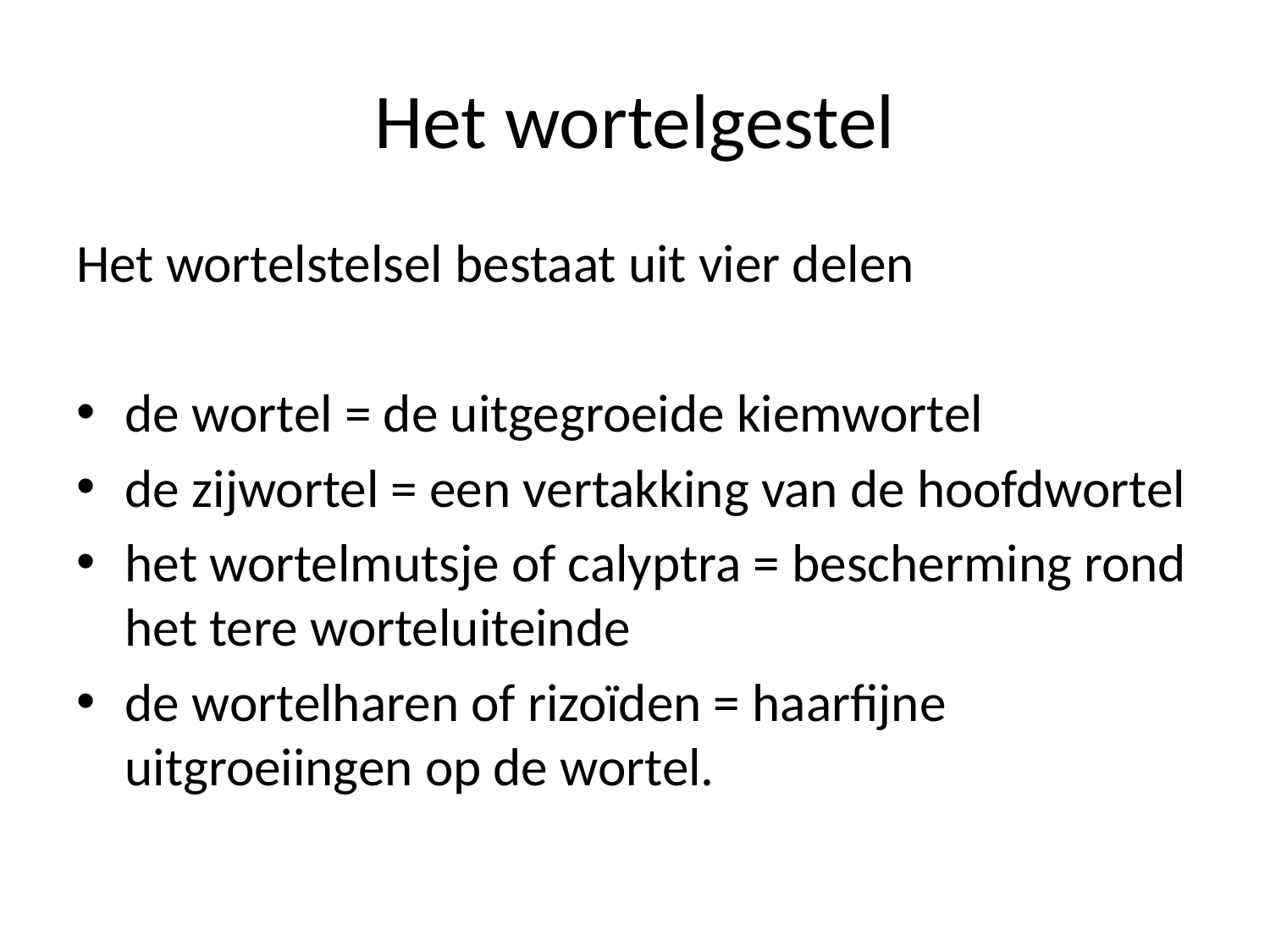

# Het wortelgestel
Het wortelstelsel bestaat uit vier delen

de wortel = de uitgegroeide kiemwortel
de zijwortel = een vertakking van de hoofdwortel
het wortelmutsje of calyptra = bescherming rond het tere worteluiteinde
de wortelharen of rizoïden = haarfijne uitgroeiingen op de wortel.